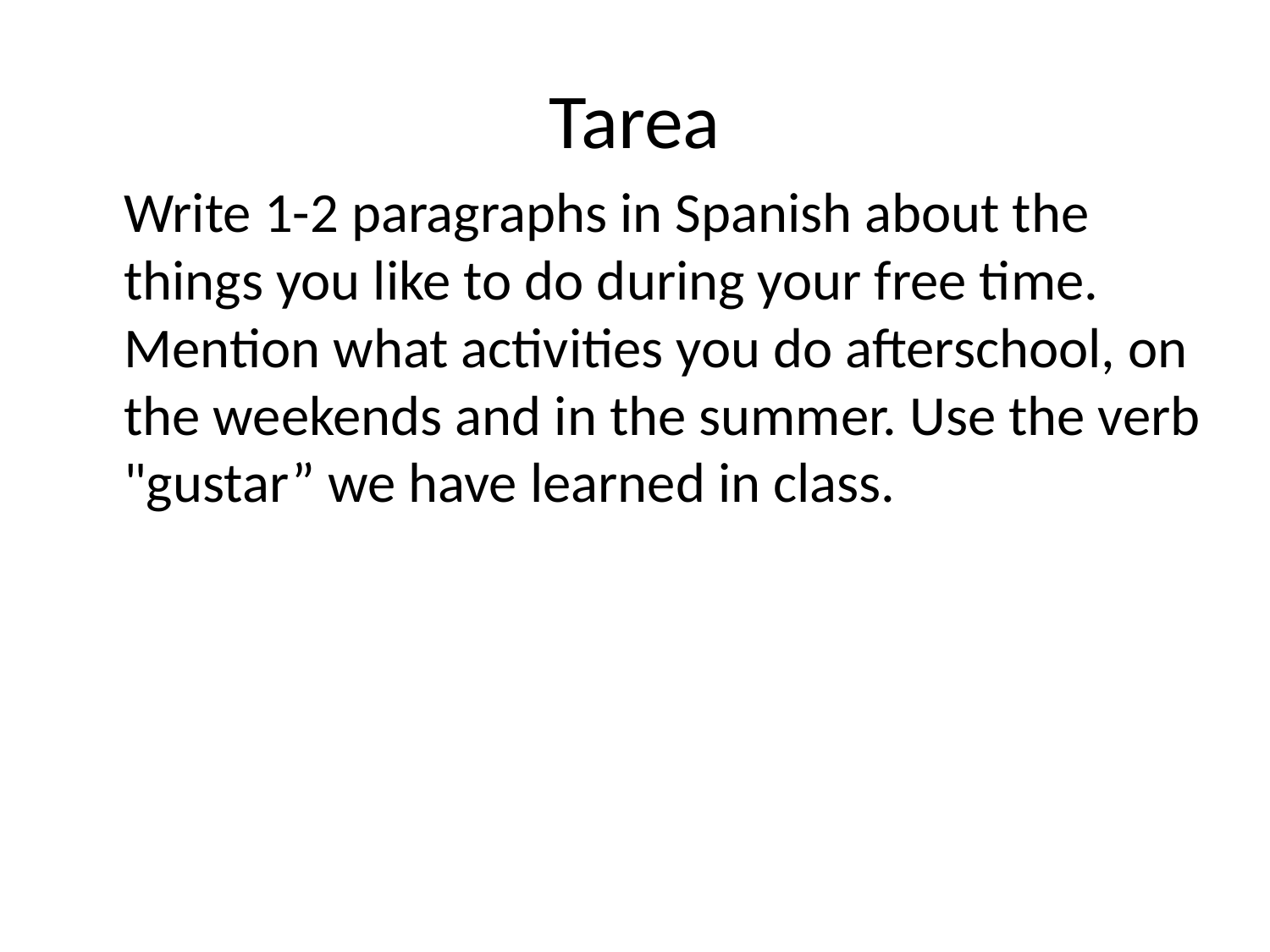

# Tarea
	Write 1-2 paragraphs in Spanish about the things you like to do during your free time. Mention what activities you do afterschool, on the weekends and in the summer. Use the verb "gustar” we have learned in class.